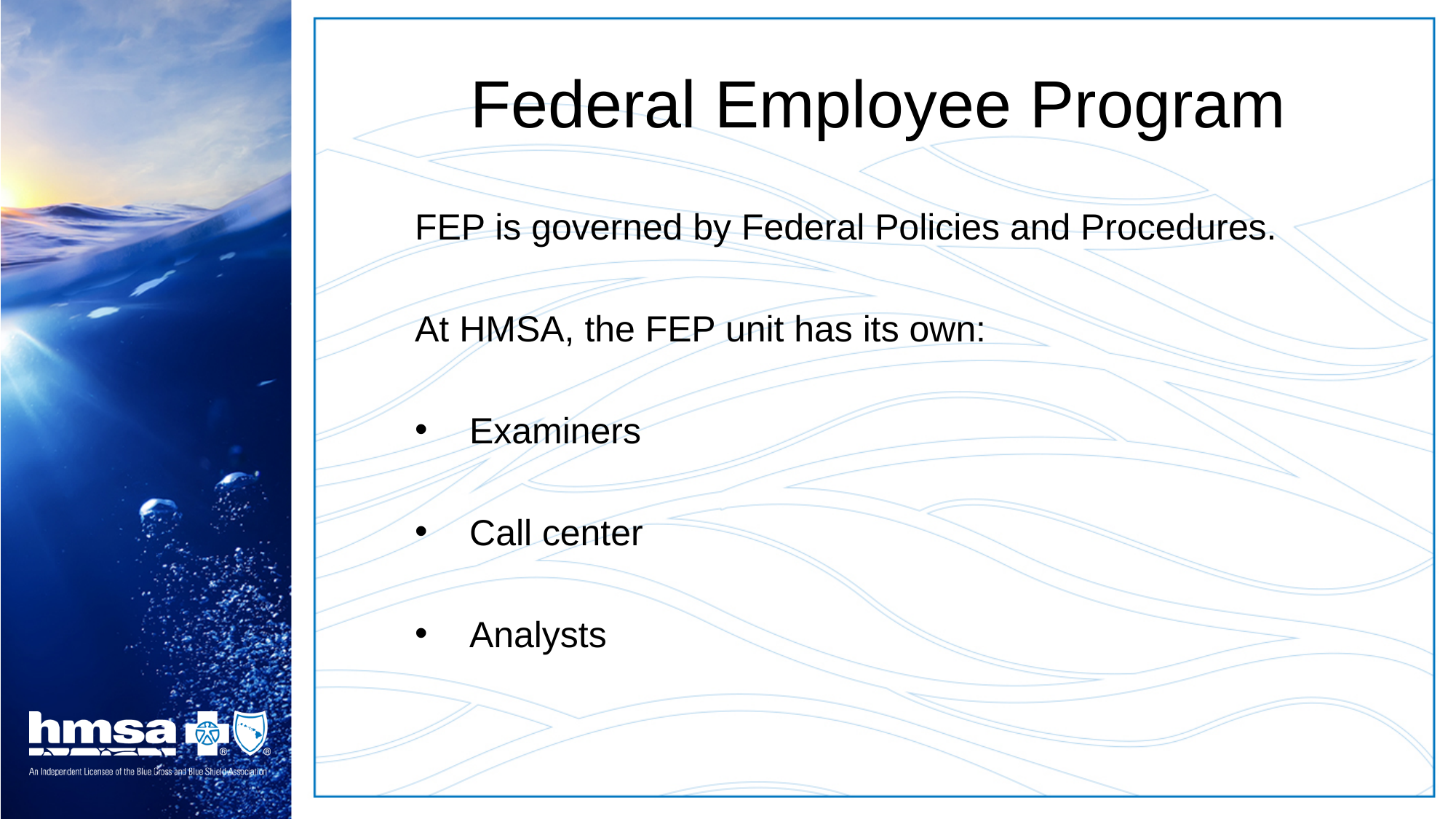

# Federal Employee Program
FEP is governed by Federal Policies and Procedures.

At HMSA, the FEP unit has its own:

Examiners

Call center

Analysts